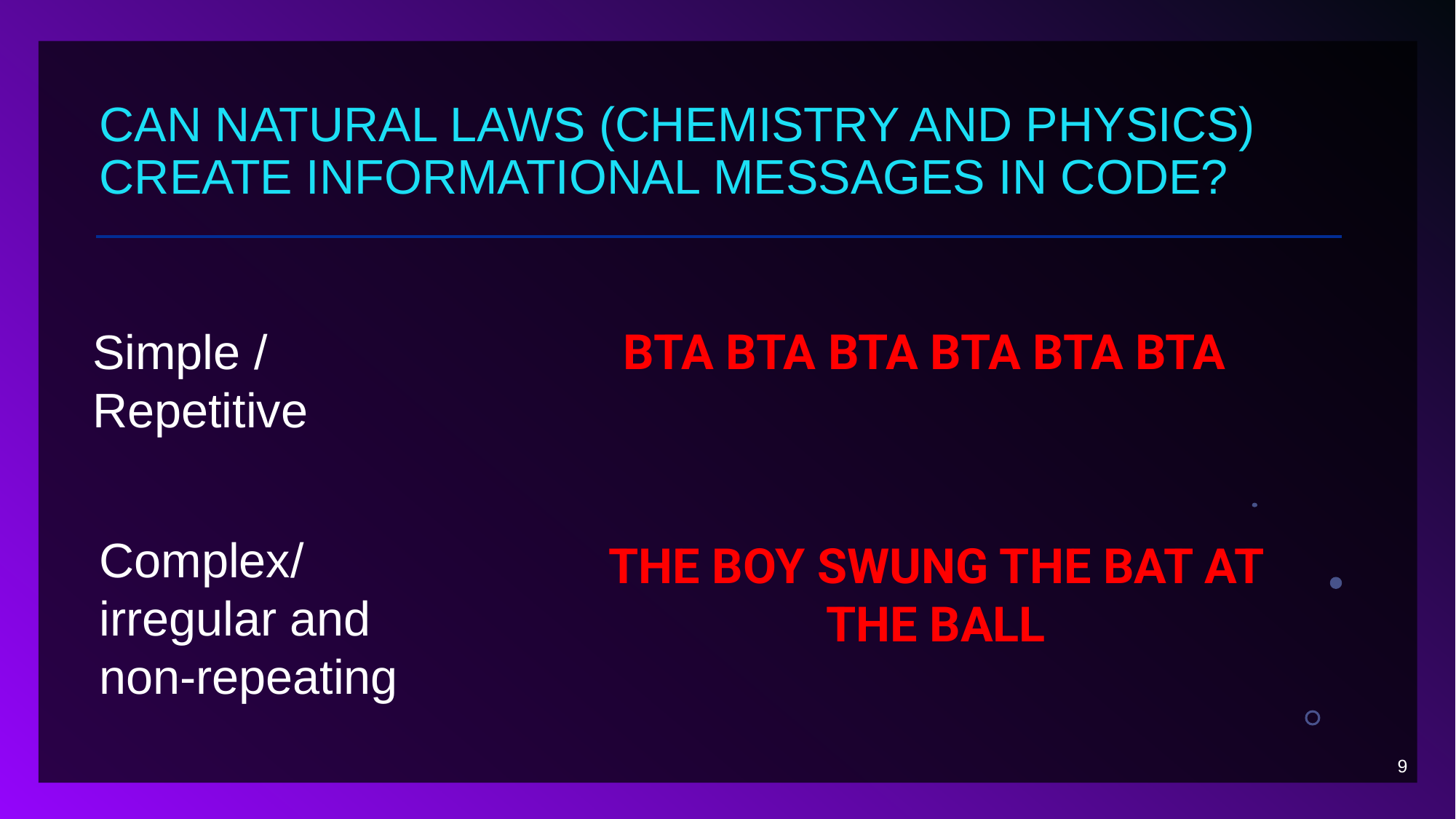

# Can Natural Laws (Chemistry and Physics) create informational messages in Code?
Simple / Repetitive
BTA BTA BTA BTA BTA BTA
Complex/irregular and non-repeating
THE BOY SWUNG THE BAT AT THE BALL
9